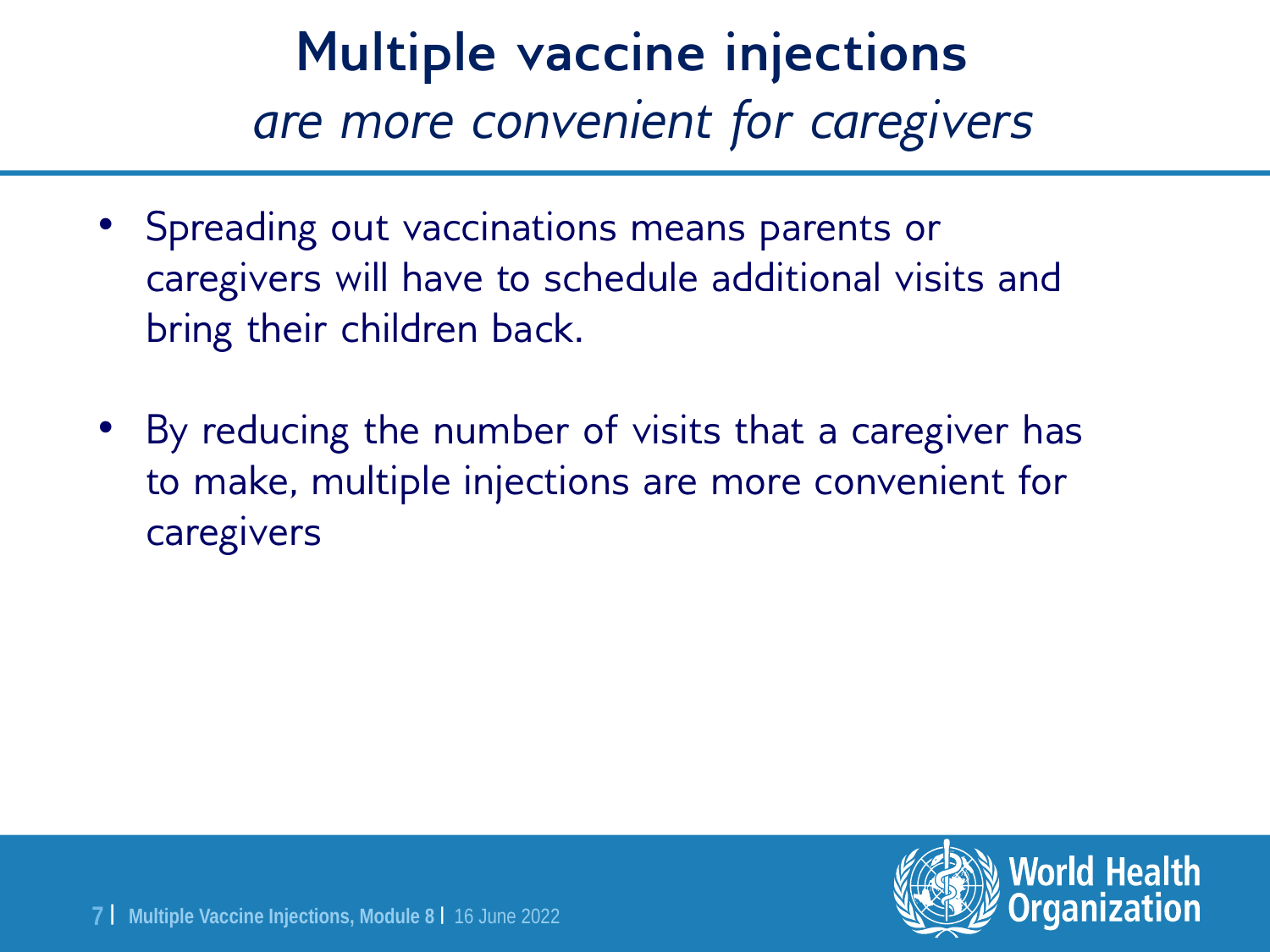

Multiple vaccine injections
are more convenient for caregivers
Spreading out vaccinations means parents or caregivers will have to schedule additional visits and bring their children back.
By reducing the number of visits that a caregiver has to make, multiple injections are more convenient for caregivers